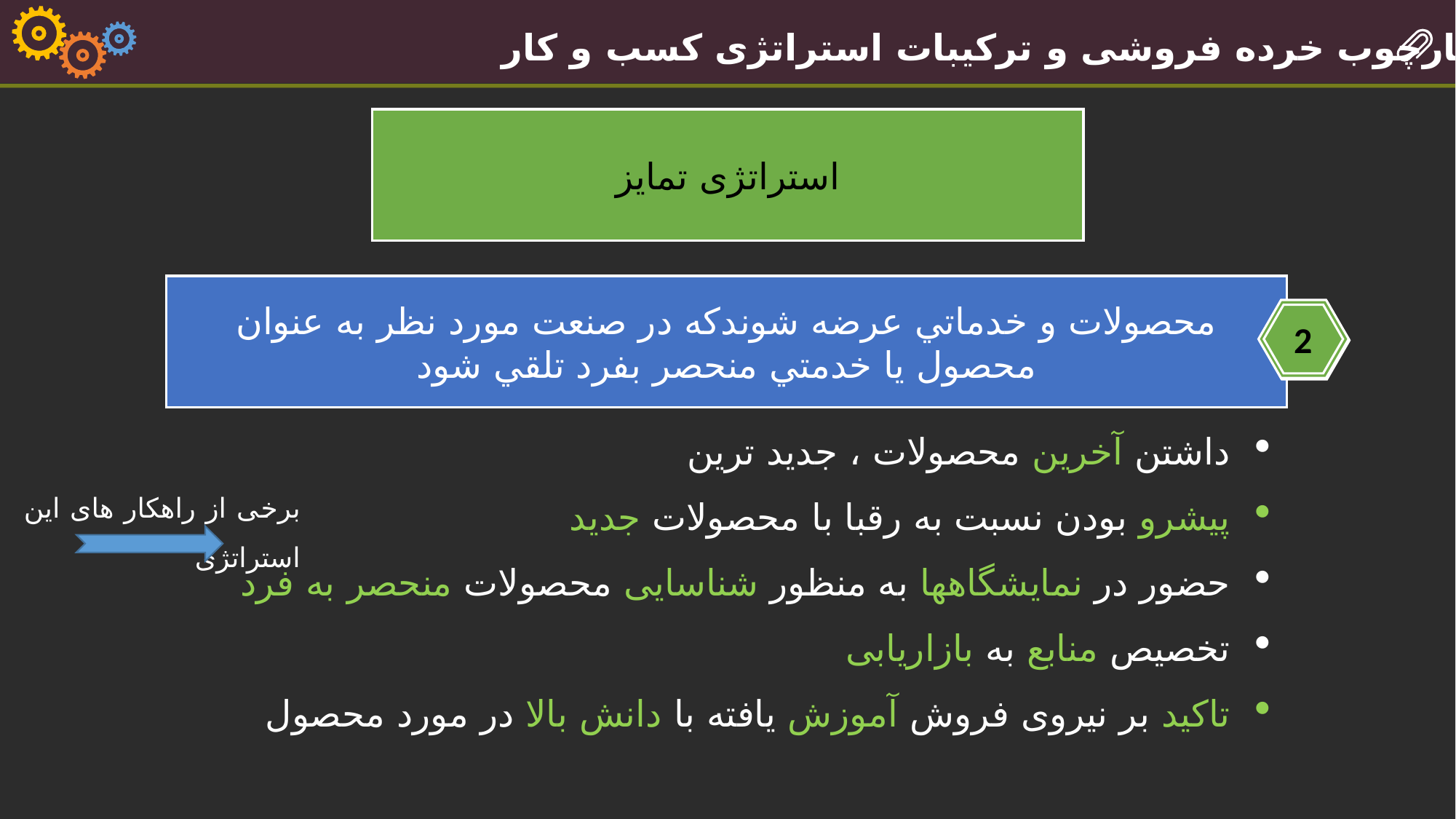

چارچوب خرده فروشی و ترکیبات استراتژی کسب و کار

استراتژی تمایز
محصولات و خدماتي عرضه شوندکه در صنعت مورد نظر به عنوان محصول يا خدمتي منحصر بفرد تلقي ‌شود

2
داشتن آخرین محصولات ، جدید ترین
پیشرو بودن نسبت به رقبا با محصولات جدید
حضور در نمایشگاهها به منظور شناسایی محصولات منحصر به فرد
تخصیص منابع به بازاریابی
تاکید بر نیروی فروش آموزش یافته با دانش بالا در مورد محصول
برخی از راهکار های این استراتژی